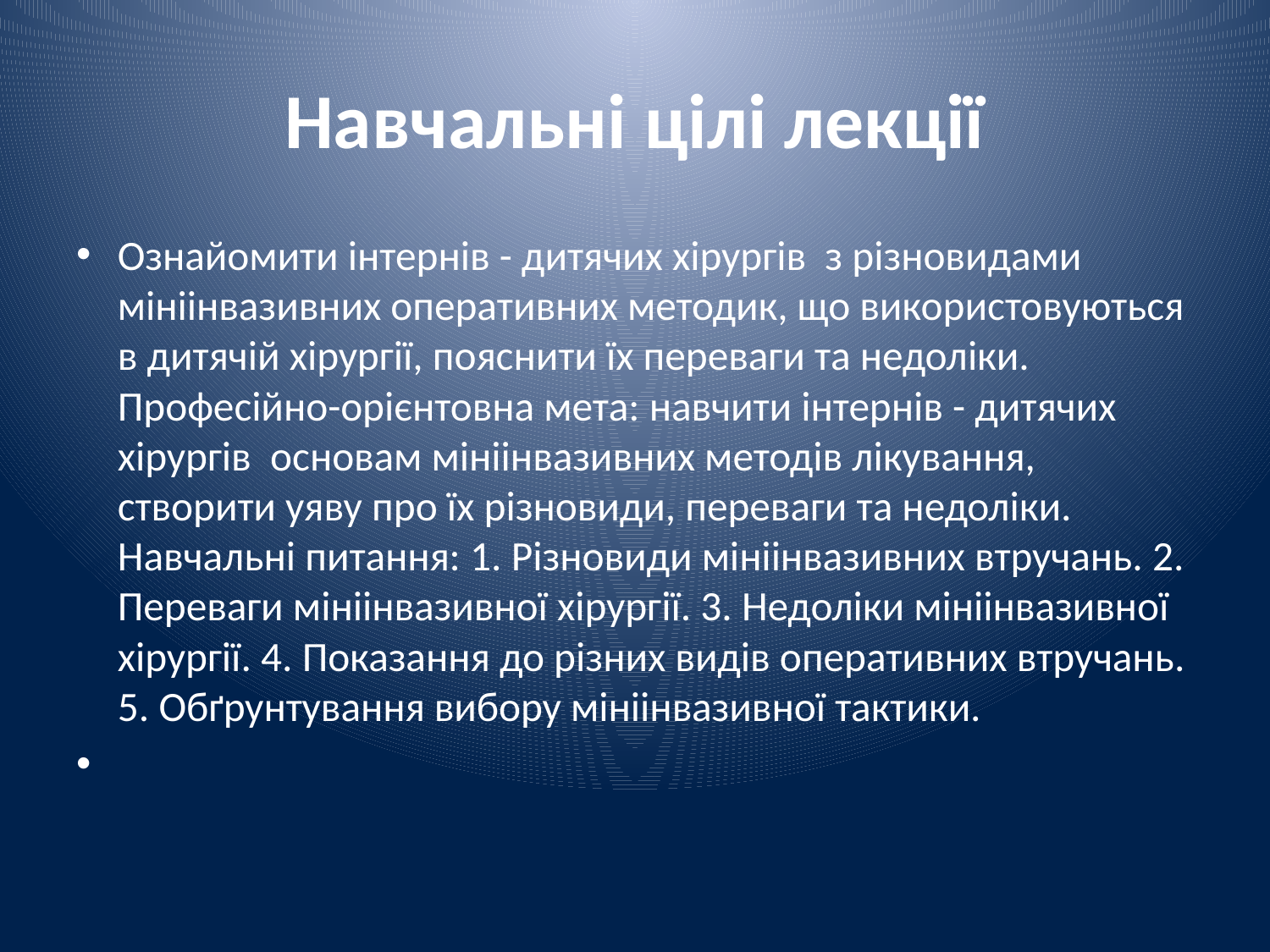

# Навчальні цілі лекції
Ознайомити інтернів - дитячих хірургів  з різновидами мініінвазивних оперативних методик, що використовуються в дитячій хірургії, пояснити їх переваги та недоліки. Професійно-орієнтовна мета: навчити інтернів - дитячих хірургів  основам мініінвазивних методів лікування, створити уяву про їх різновиди, переваги та недоліки. Навчальні питання: 1. Різновиди мініінвазивних втручань. 2. Переваги мініінвазивної хірургії. 3. Недоліки мініінвазивної хірургії. 4. Показання до різних видів оперативних втручань. 5. Обґрунтування вибору мініінвазивної тактики.